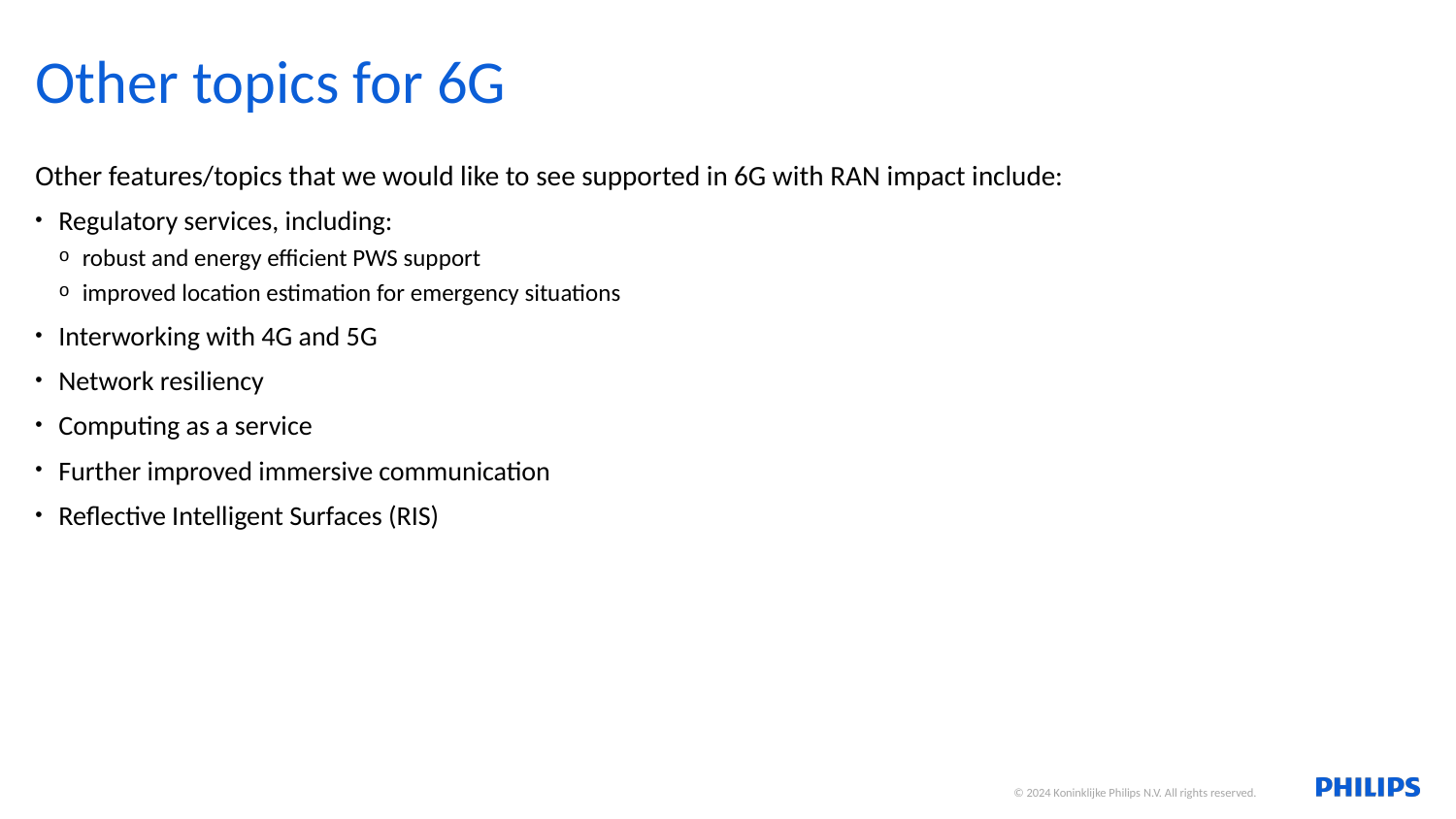

# Other topics for 6G
Other features/topics that we would like to see supported in 6G with RAN impact include:
Regulatory services, including:
robust and energy efficient PWS support
improved location estimation for emergency situations
Interworking with 4G and 5G
Network resiliency
Computing as a service
Further improved immersive communication
Reflective Intelligent Surfaces (RIS)